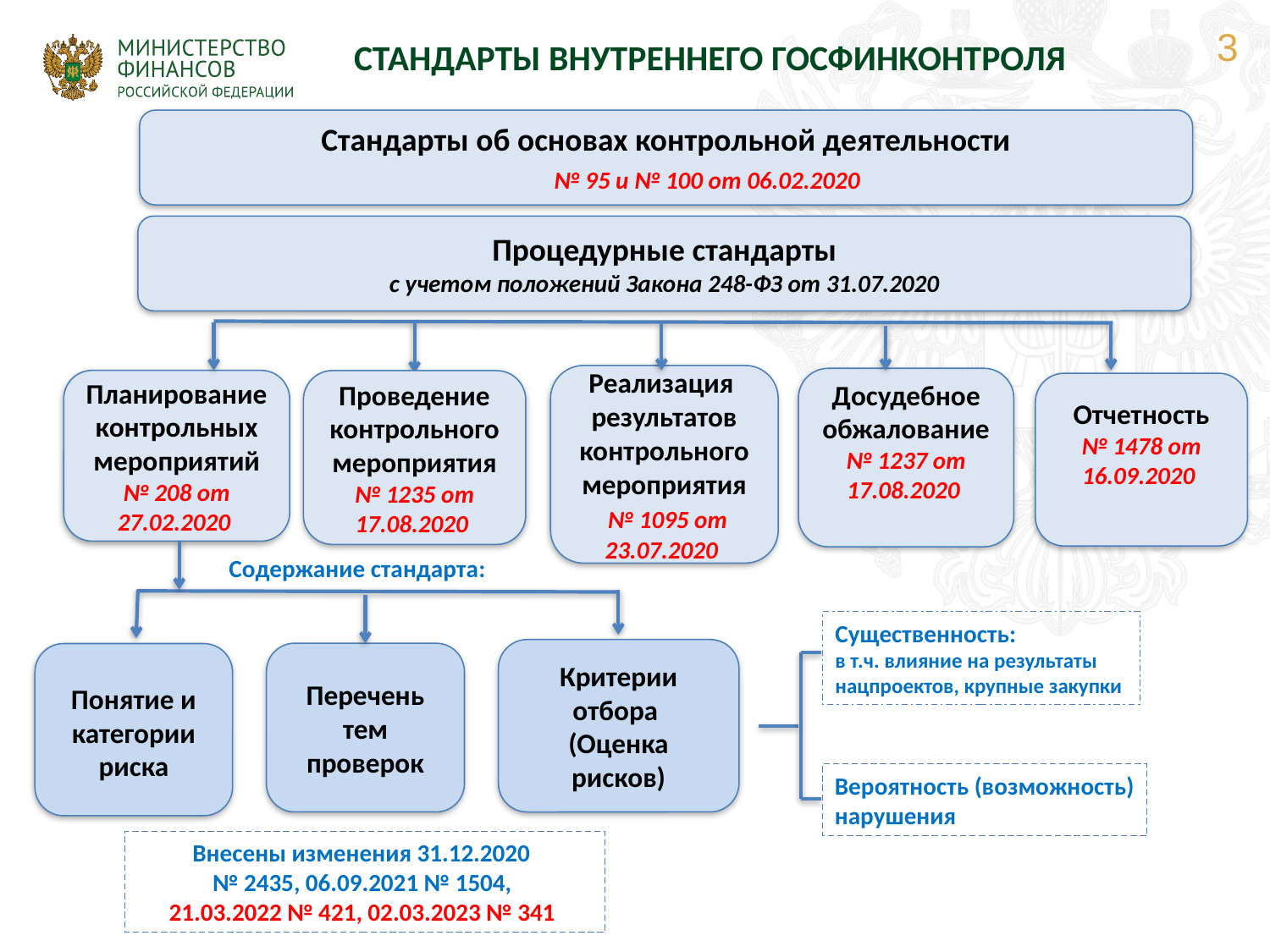

3
СТАНДАРТЫ ВНУТРЕННЕГО ГОСФИНКОНТРОЛЯ
 Стандарты об основах контрольной деятельности

№ 95 и № 100 от 06.02.2020
Процедурные стандарты
с учетом положений Закона 248-ФЗ от 31.07.2020

Реализация
результатов
контрольного
мероприятия
 № 1095 от 23.07.2020

Досудебное обжалование
№ 1237 от 17.08.2020

Планирование контрольных
мероприятий
№ 208 от 27.02.2020

Проведение
контрольного
мероприятия
№ 1235 от 17.08.2020

Отчетность
№ 1478 от 16.09.2020

Содержание стандарта:
Существенность:
в т.ч. влияние на результаты
нацпроектов, крупные закупки
Критерии
отбора
(Оценка рисков)
Перечень
тем
проверок

Понятие и категории
риска

Вероятность (возможность)
нарушения
          Внесены изменения 31.12.2020
№ 2435, 06.09.2021 № 1504,
21.03.2022 № 421, 02.03.2023 № 341